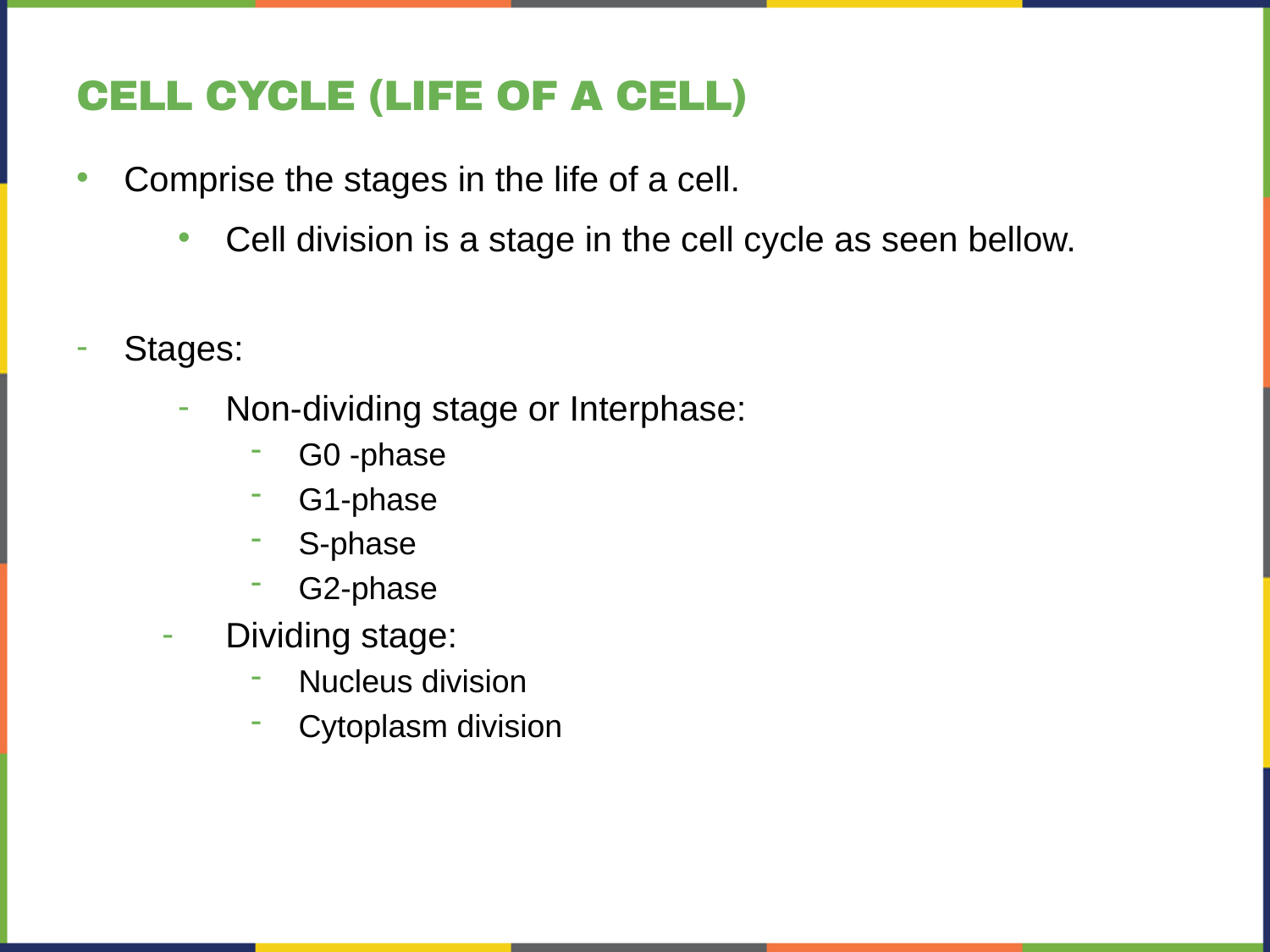

# Cell cycle (life of a cell)
Comprise the stages in the life of a cell.
Cell division is a stage in the cell cycle as seen bellow.

Stages:
Non-dividing stage or Interphase:
G0 -phase
G1-phase
S-phase
G2-phase
Dividing stage:
Nucleus division
Cytoplasm division